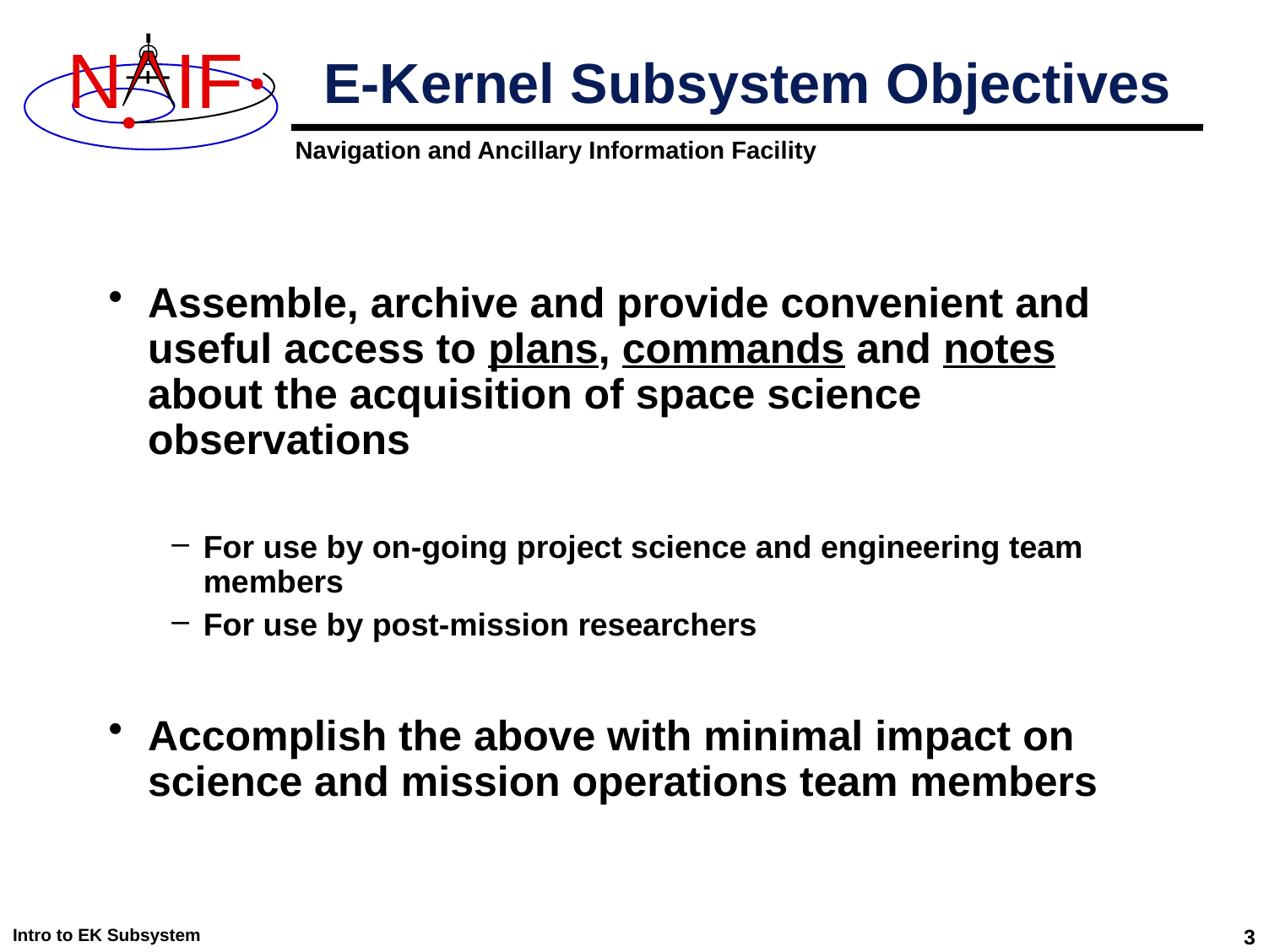

# E-Kernel Subsystem Objectives
Assemble, archive and provide convenient and useful access to plans, commands and notes about the acquisition of space science observations

For use by on-going project science and engineering team members
For use by post-mission researchers

Accomplish the above with minimal impact on science and mission operations team members
Intro to EK Subsystem
3